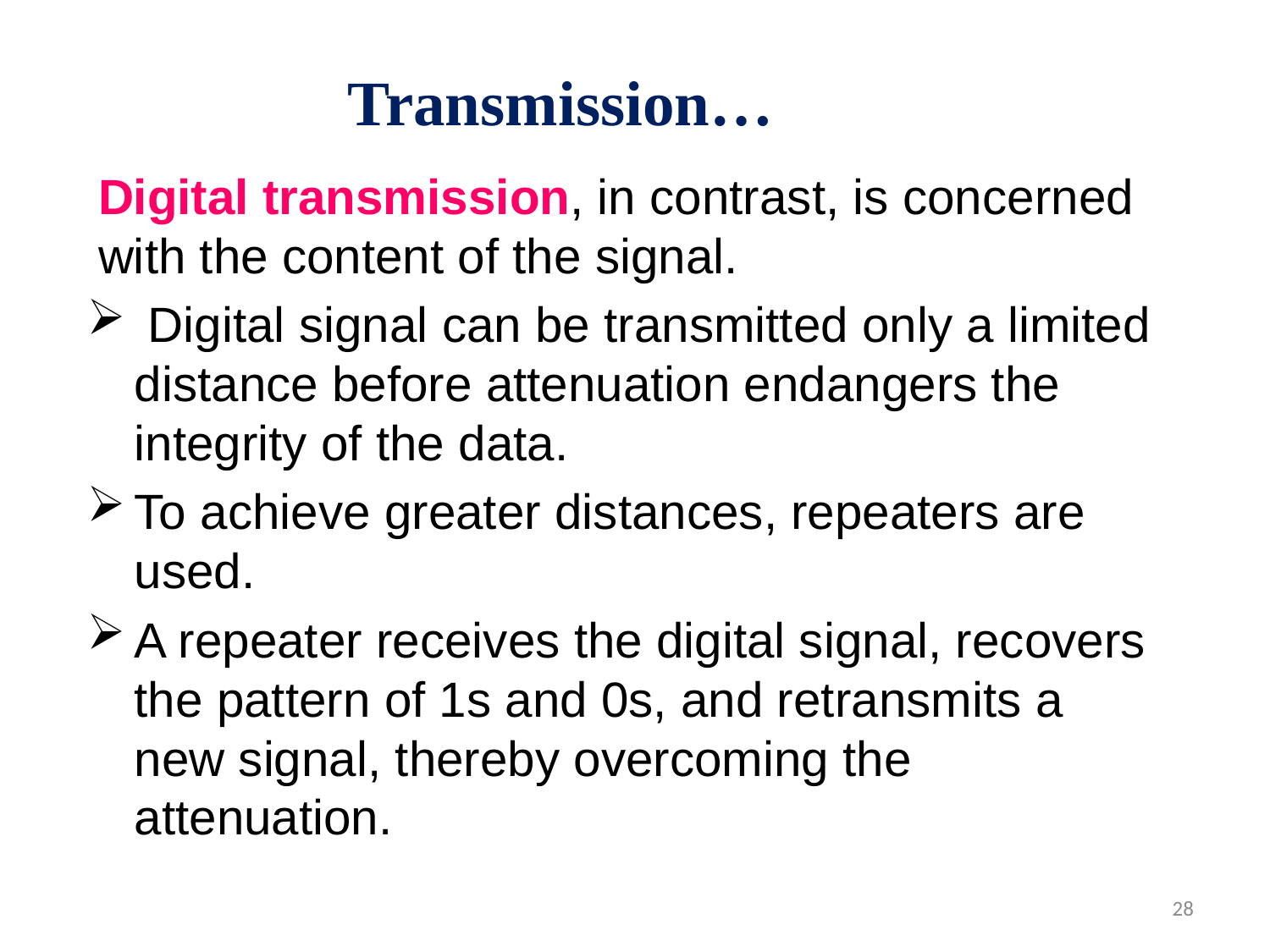

# Transmission…
Digital transmission, in contrast, is concerned with the content of the signal.
 Digital signal can be transmitted only a limited distance before attenuation endangers the integrity of the data.
To achieve greater distances, repeaters are used.
A repeater receives the digital signal, recovers the pattern of 1s and 0s, and retransmits a new signal, thereby overcoming the attenuation.
28